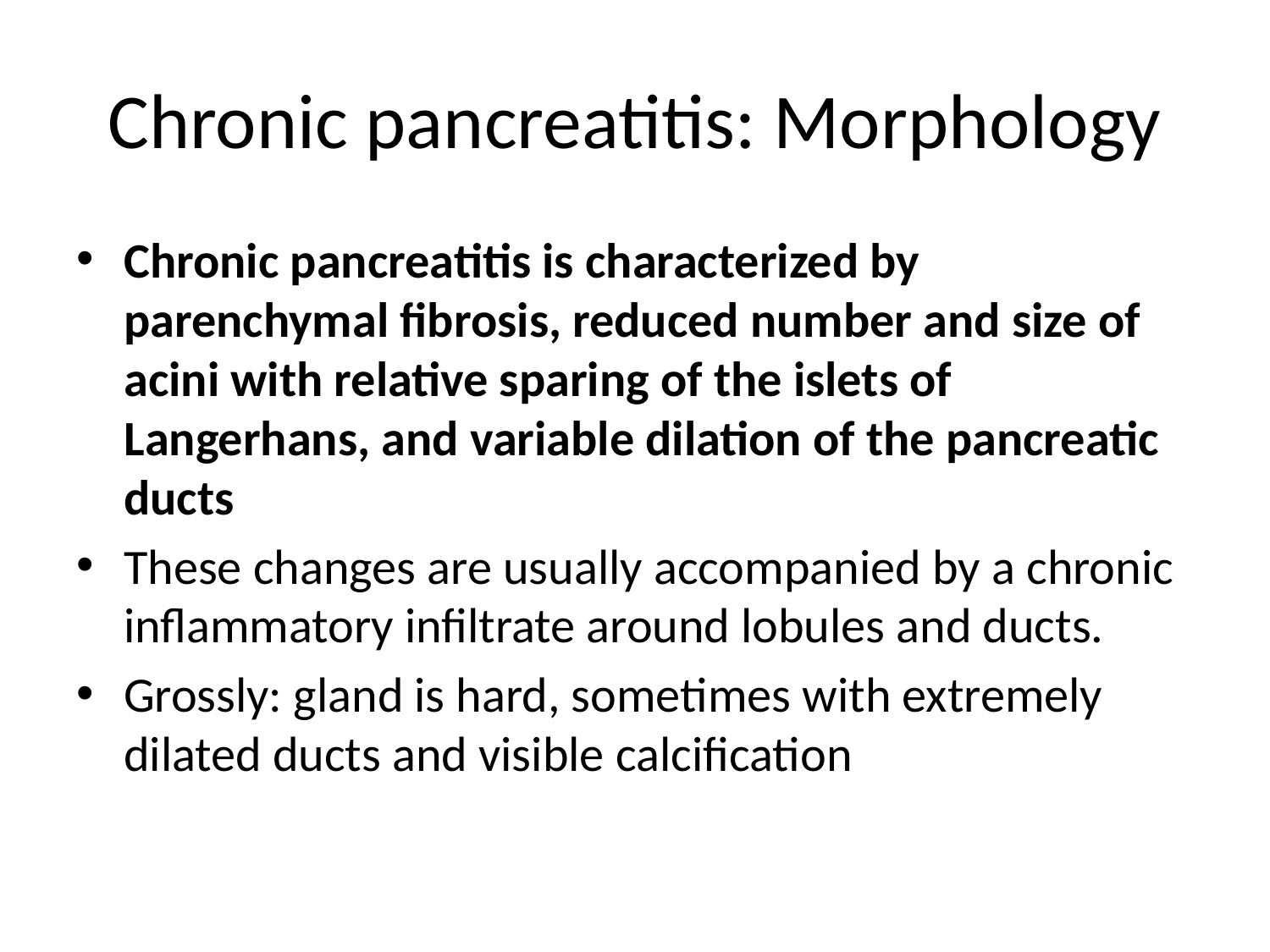

# Chronic pancreatitis: Morphology
Chronic pancreatitis is characterized by parenchymal fibrosis, reduced number and size of acini with relative sparing of the islets of Langerhans, and variable dilation of the pancreatic ducts
These changes are usually accompanied by a chronic inflammatory infiltrate around lobules and ducts.
Grossly: gland is hard, sometimes with extremely dilated ducts and visible calcification